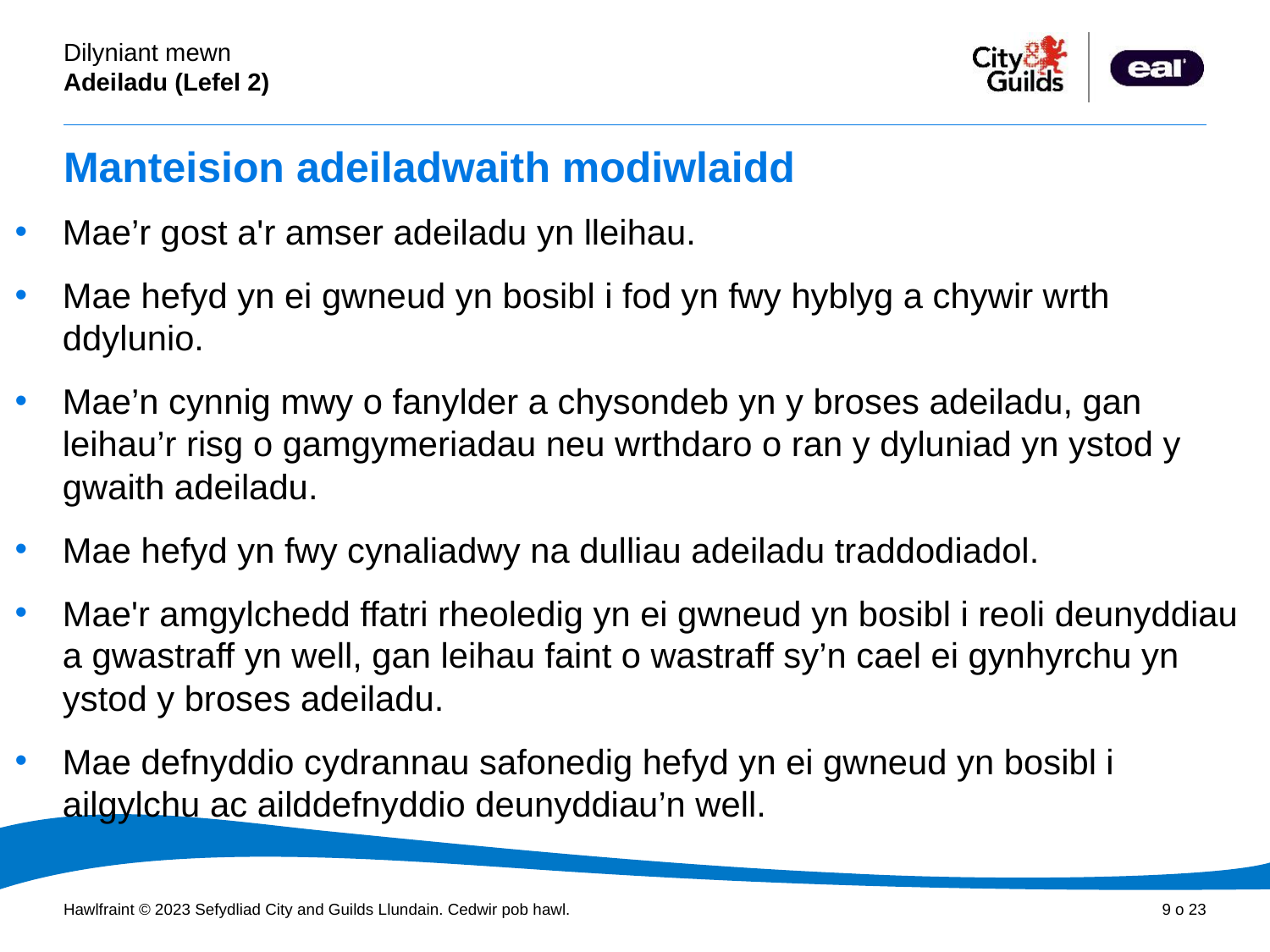

# Manteision adeiladwaith modiwlaidd
Mae’r gost a'r amser adeiladu yn lleihau.
Mae hefyd yn ei gwneud yn bosibl i fod yn fwy hyblyg a chywir wrth ddylunio.
Mae’n cynnig mwy o fanylder a chysondeb yn y broses adeiladu, gan leihau’r risg o gamgymeriadau neu wrthdaro o ran y dyluniad yn ystod y gwaith adeiladu.
Mae hefyd yn fwy cynaliadwy na dulliau adeiladu traddodiadol.
Mae'r amgylchedd ffatri rheoledig yn ei gwneud yn bosibl i reoli deunyddiau a gwastraff yn well, gan leihau faint o wastraff sy’n cael ei gynhyrchu yn ystod y broses adeiladu.
Mae defnyddio cydrannau safonedig hefyd yn ei gwneud yn bosibl i ailgylchu ac ailddefnyddio deunyddiau’n well.